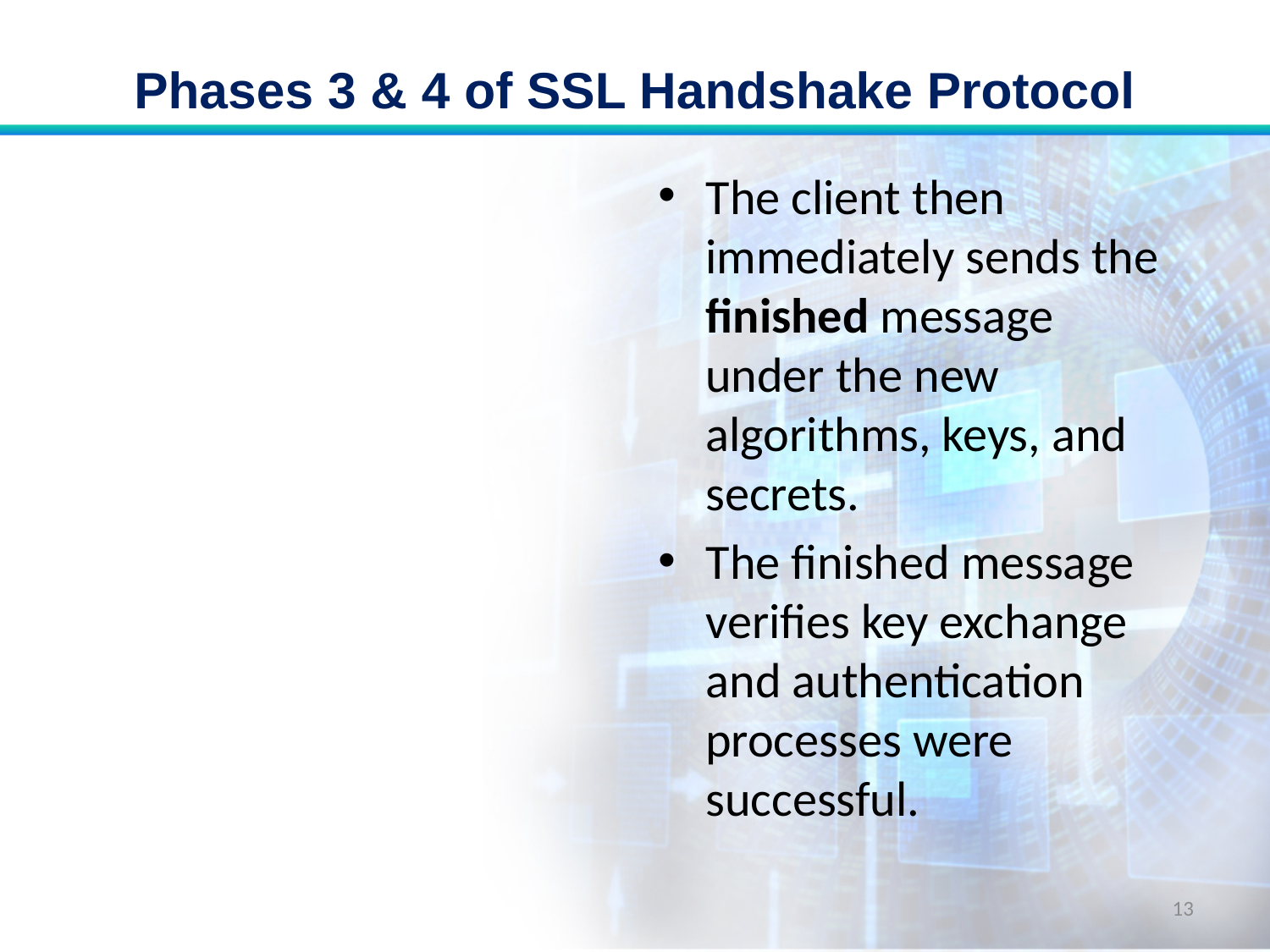

# Phases 3 & 4 of SSL Handshake Protocol
The client then immediately sends the finished message under the new algorithms, keys, and secrets.
The finished message verifies key exchange and authentication processes were successful.

13